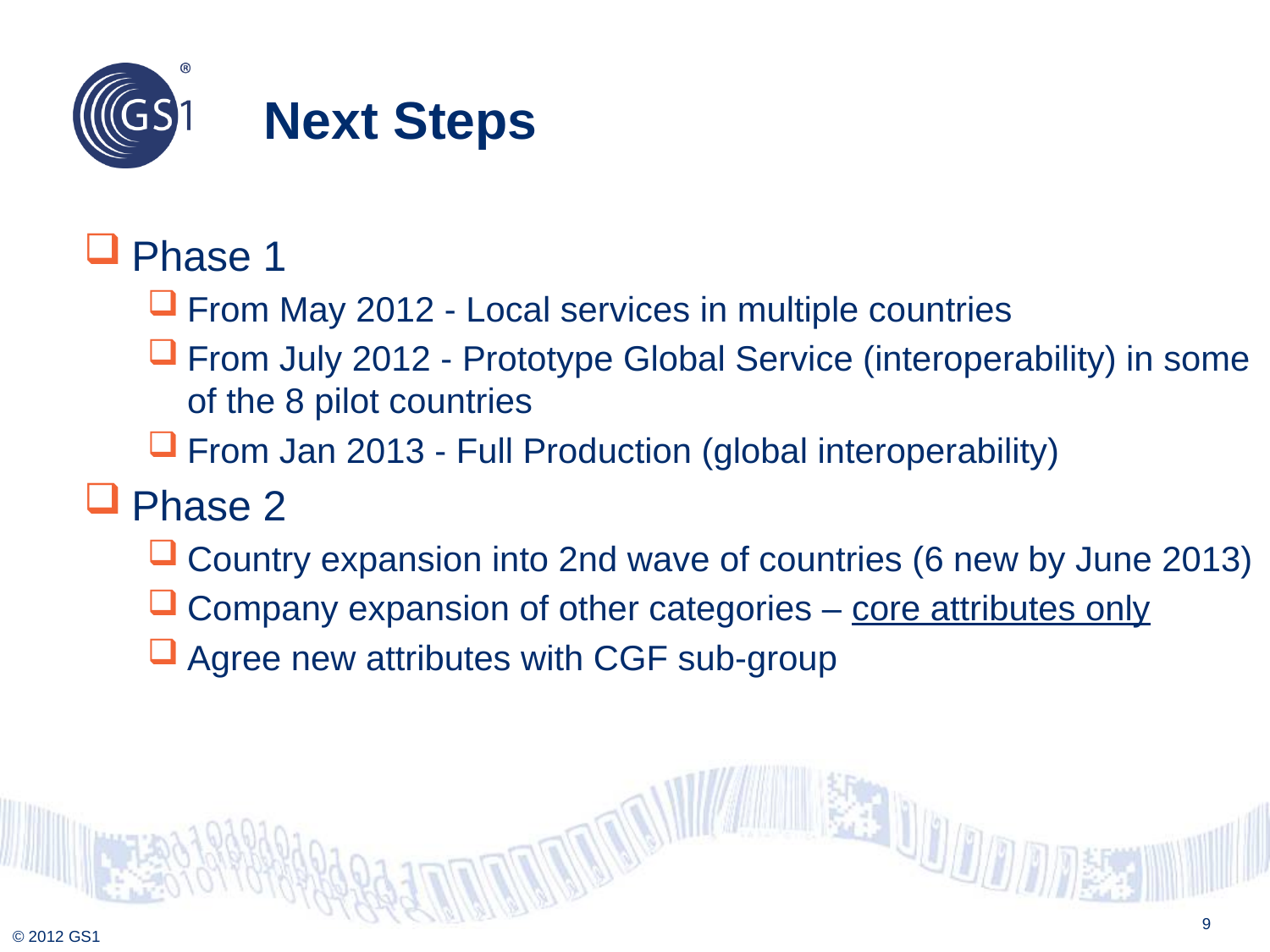

# Next Steps
Phase 1
From May 2012 - Local services in multiple countries
From July 2012 - Prototype Global Service (interoperability) in some of the 8 pilot countries
From Jan 2013 - Full Production (global interoperability)
Phase 2
Country expansion into 2nd wave of countries (6 new by June 2013)
Company expansion of other categories – core attributes only
Agree new attributes with CGF sub-group
9